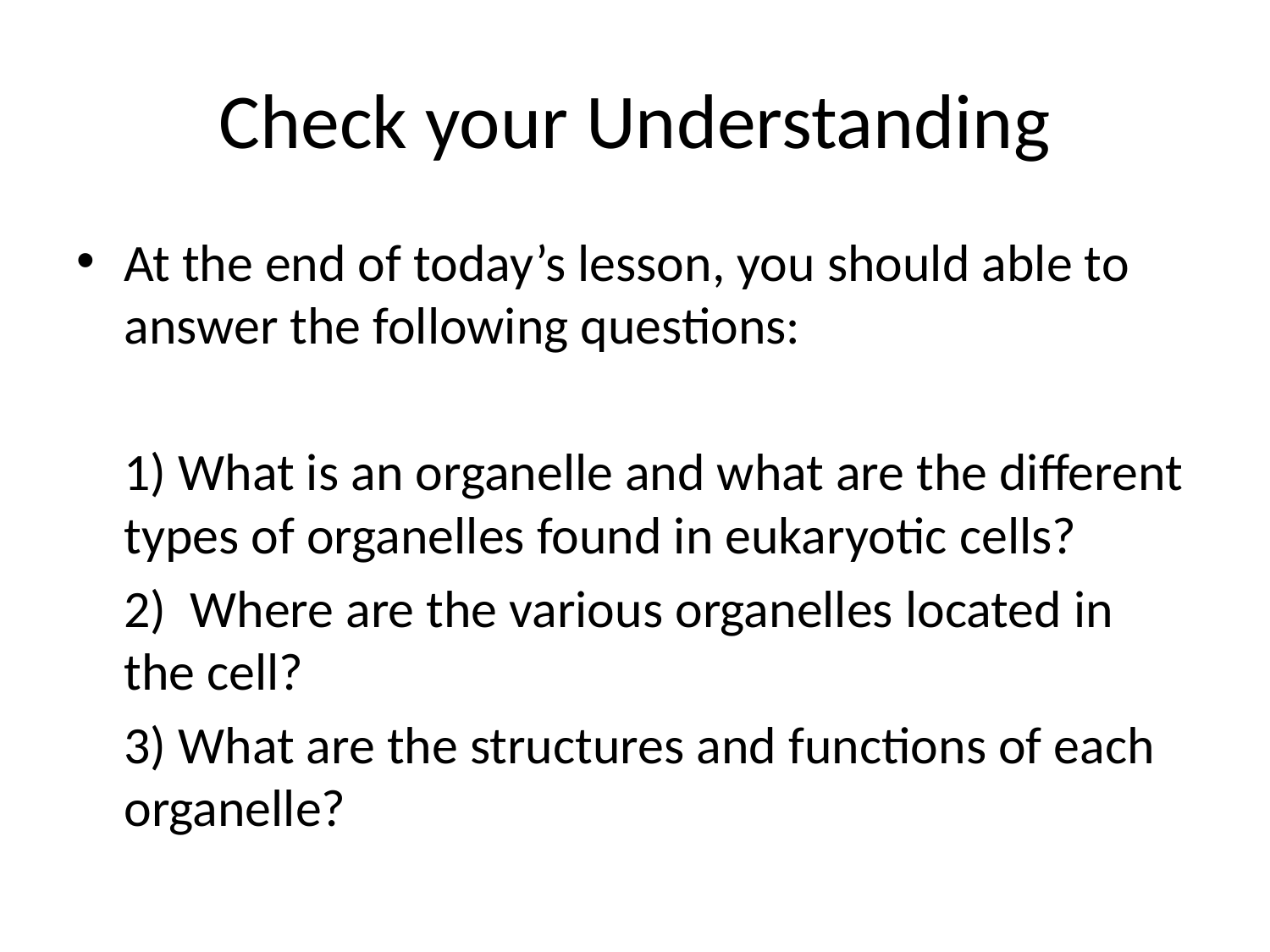

# Check your Understanding
At the end of today’s lesson, you should able to answer the following questions:

	1) What is an organelle and what are the different types of organelles found in eukaryotic cells?
	2)  Where are the various organelles located in the cell?
	3) What are the structures and functions of each organelle?